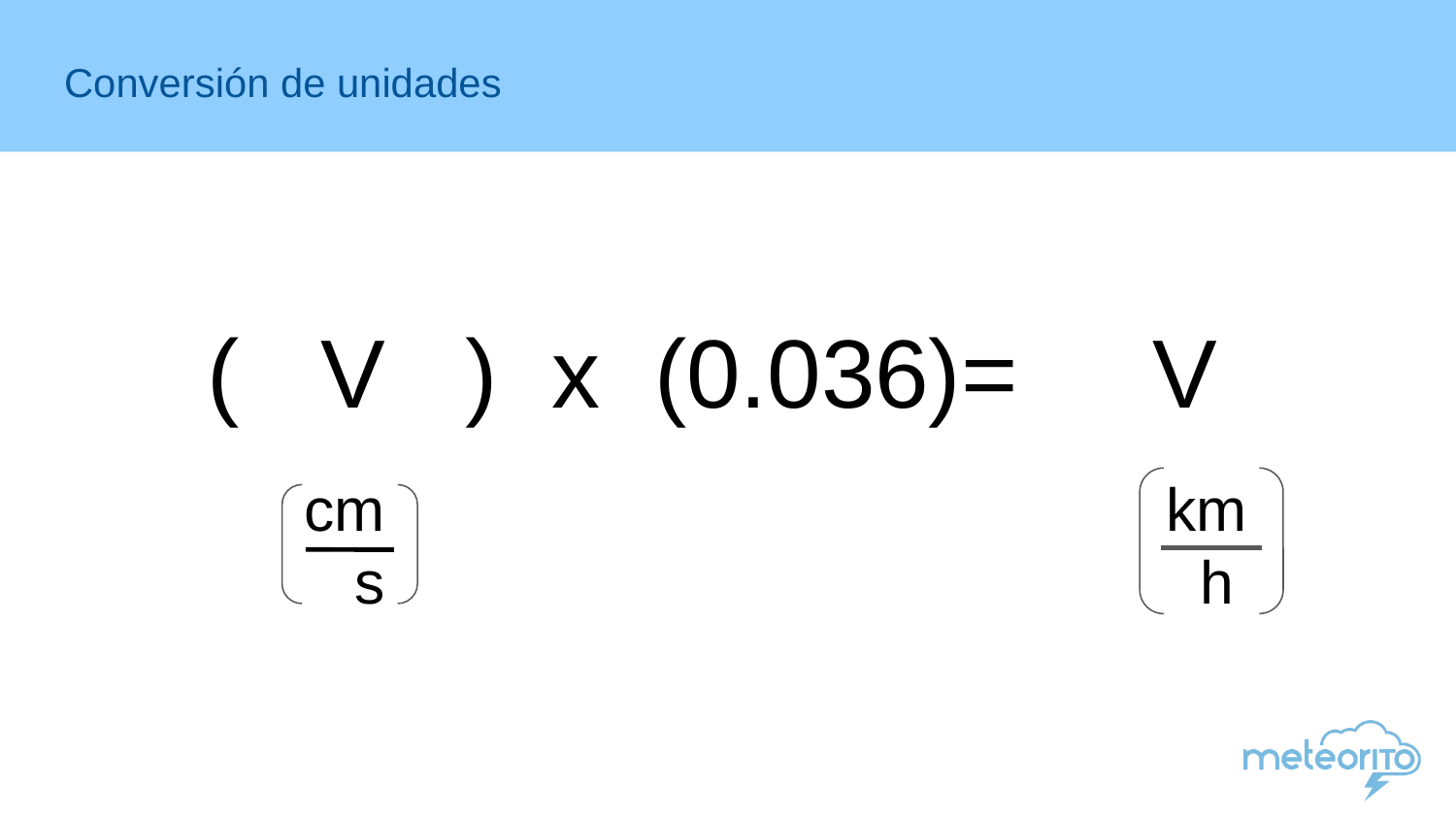

# Conversión de unidades

(   V   )  x  (0.036)=     V
cm
   s
km
  h